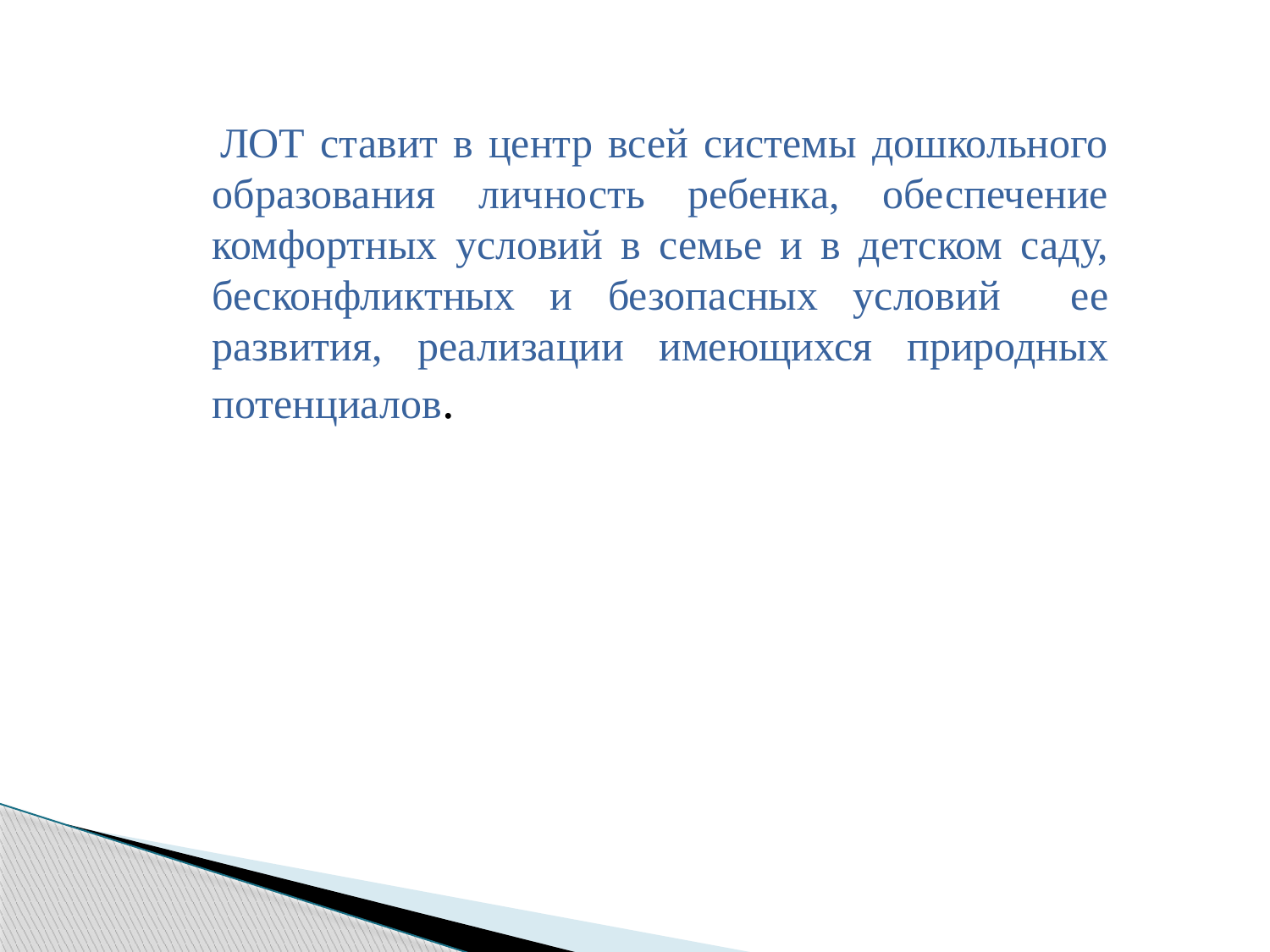

ЛОТ ставит в центр всей системы дошкольного образования личность ребенка, обеспечение комфортных условий в семье и в детском саду, бесконфликтных и безопасных условий  ее развития, реализации имеющихся природных потенциалов.